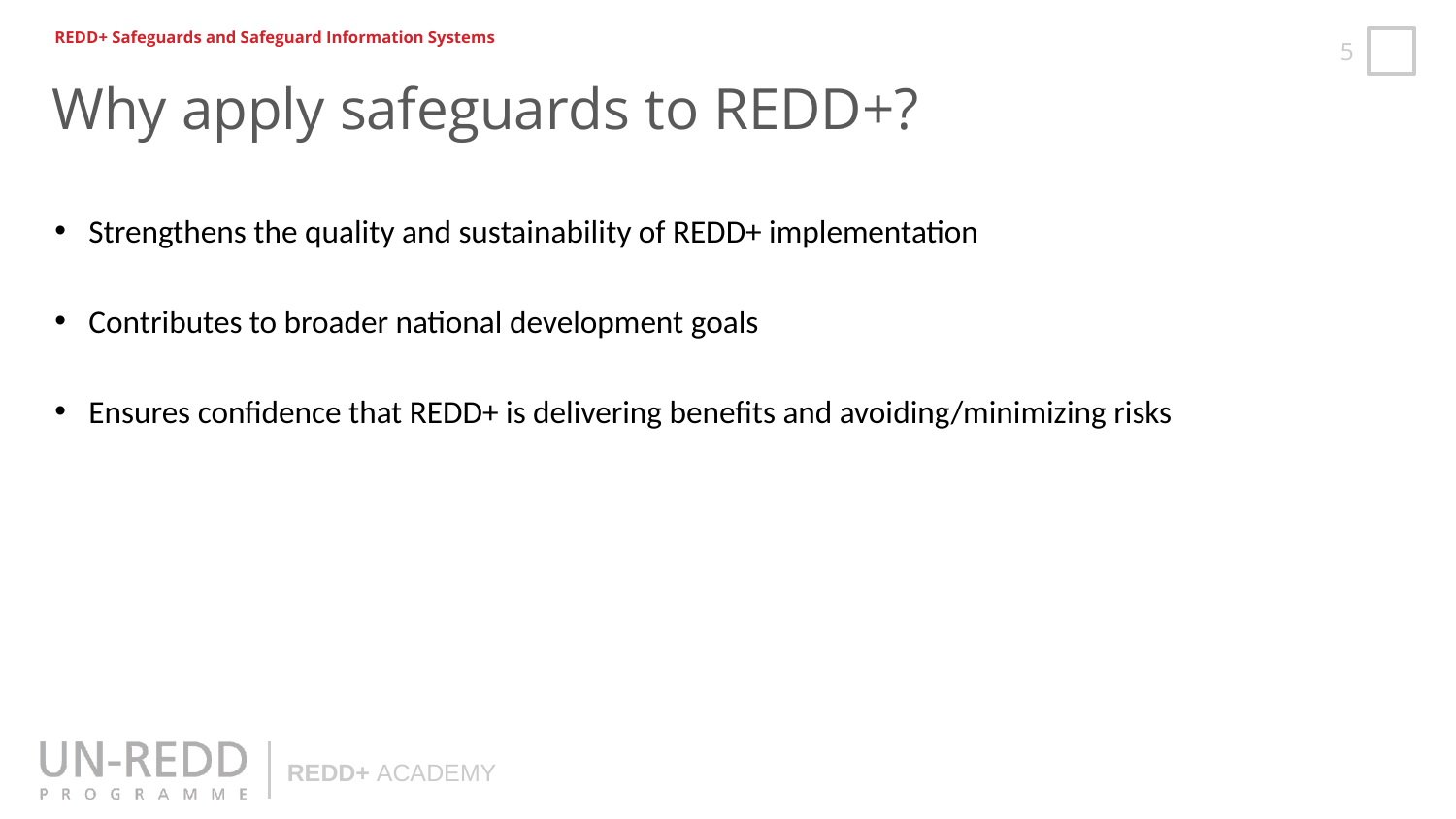

REDD+ Safeguards and Safeguard Information Systems
Why apply safeguards to REDD+?
Strengthens the quality and sustainability of REDD+ implementation

Contributes to broader national development goals

Ensures confidence that REDD+ is delivering benefits and avoiding/minimizing risks